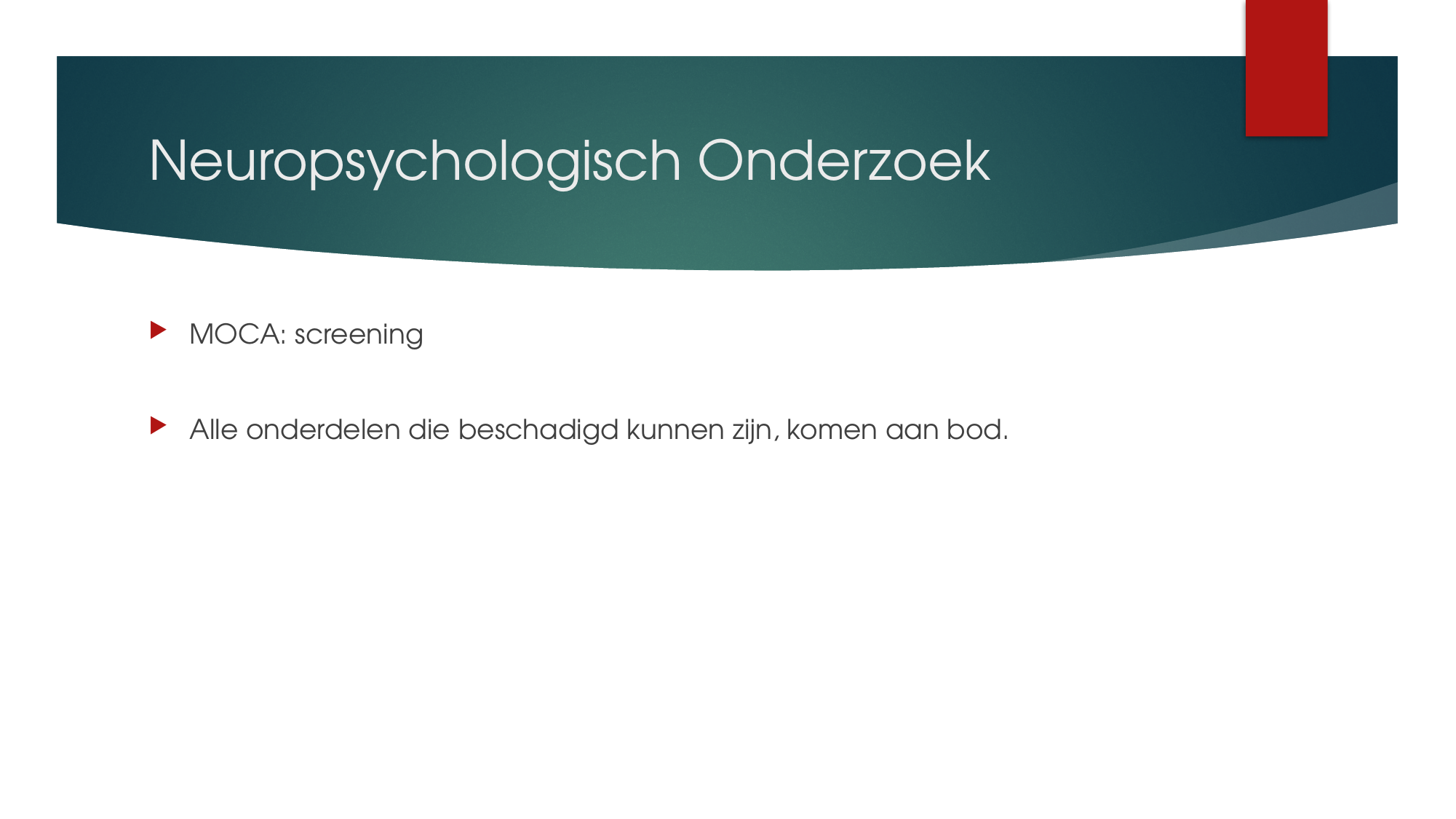

# Neuropsychologisch Onderzoek
MOCA: screening

Alle onderdelen die beschadigd kunnen zijn, komen aan bod.